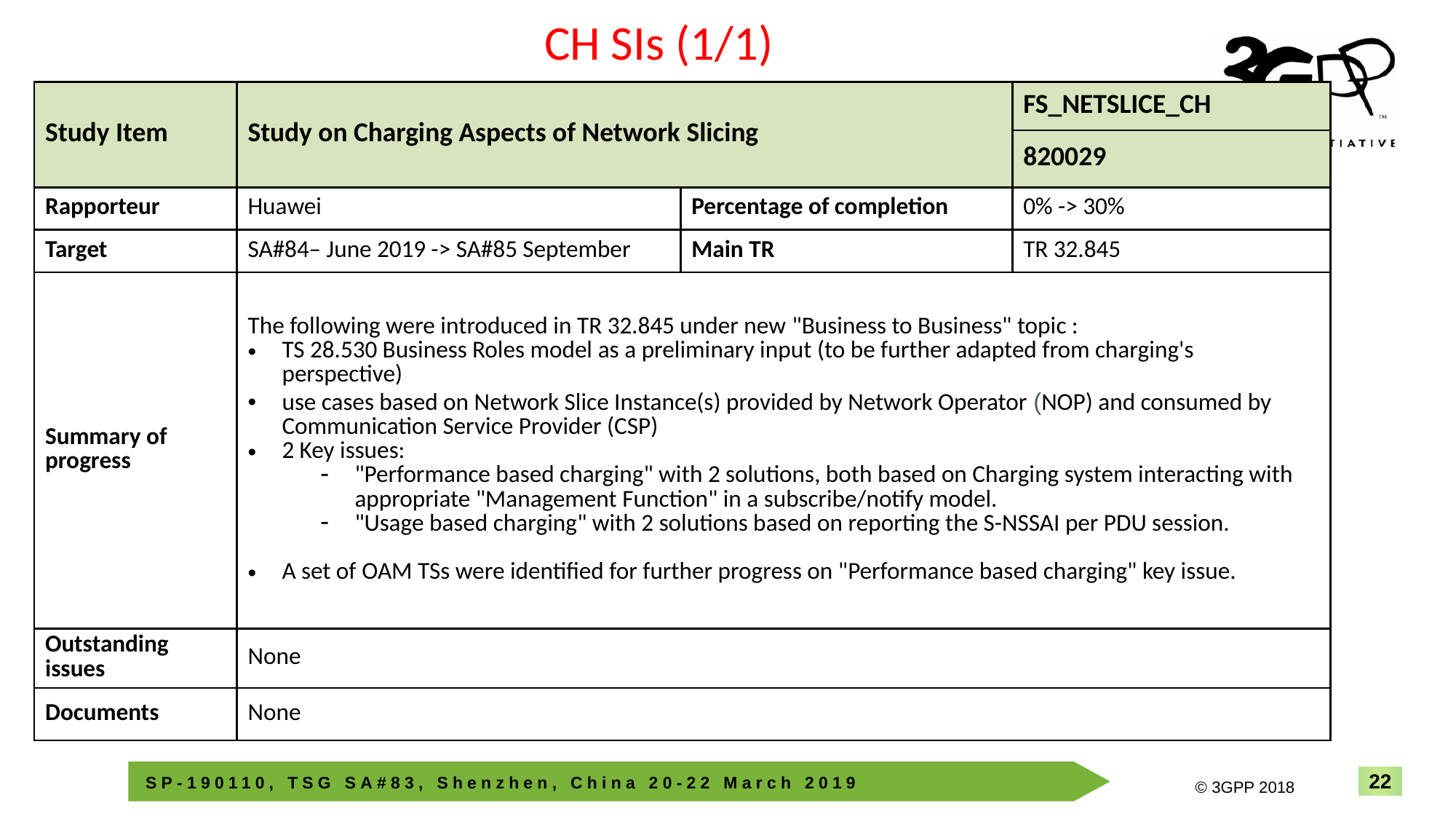

CH SIs (1/1)
| Study Item | Study on Charging Aspects of Network Slicing |  | FS\_NETSLICE\_CH |
| --- | --- | --- | --- |
|  |  |  | 820029 |
| Rapporteur | Huawei | Percentage of completion | 0% -> 30% |
| Target | SA#84– June 2019 -> SA#85 September | Main TR | TR 32.845 |
| Summary of progress | The following were introduced in TR 32.845 under new "Business to Business" topic : TS 28.530 Business Roles model as a preliminary input (to be further adapted from charging's perspective) use cases based on Network Slice Instance(s) provided by Network Operator (NOP) and consumed by Communication Service Provider (CSP) 2 Key issues: "Performance based charging" with 2 solutions, both based on Charging system interacting with appropriate "Management Function" in a subscribe/notify model. "Usage based charging" with 2 solutions based on reporting the S-NSSAI per PDU session. A set of OAM TSs were identified for further progress on "Performance based charging" key issue. |  |  |
| Outstanding issues | None |  |  |
| Documents | None |  |  |